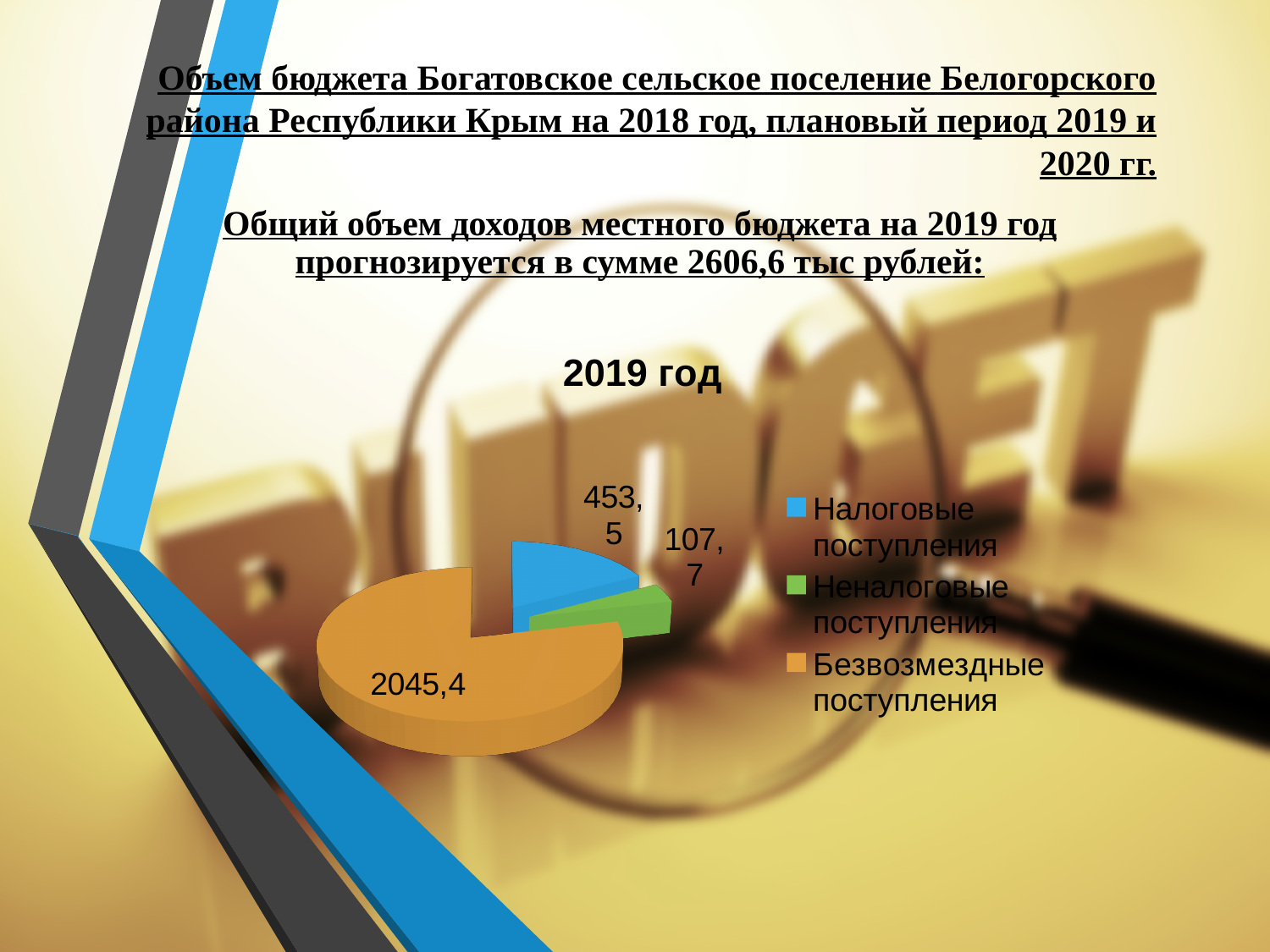

# Объем бюджета Богатовское сельское поселение Белогорского района Республики Крым на 2018 год, плановый период 2019 и 2020 гг.
Общий объем доходов местного бюджета на 2019 год прогнозируется в сумме 2606,6 тыс рублей:

[unsupported chart]